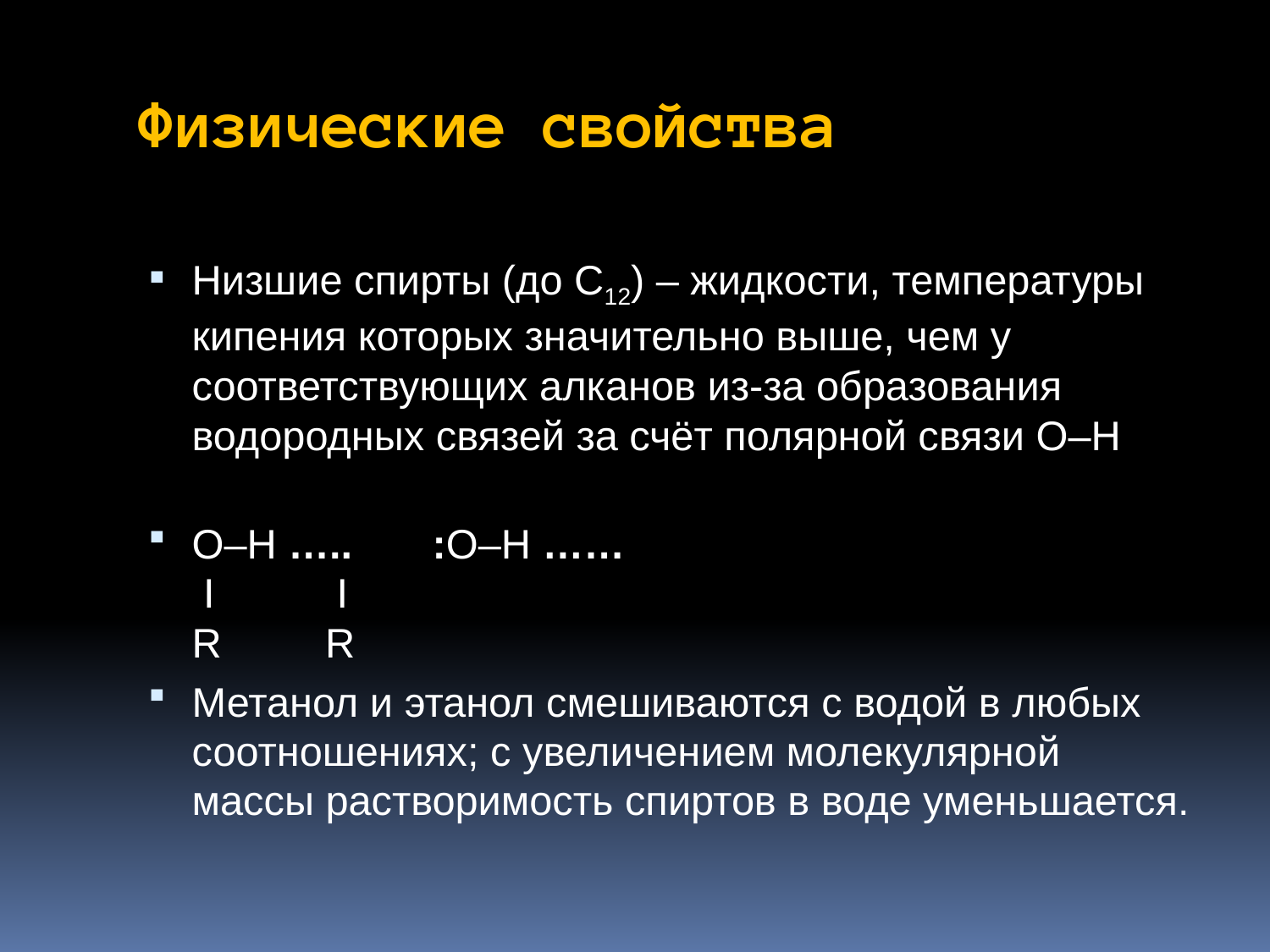

# Физические свойства
Низшие спирты (до С12) – жидкости, температуры кипения которых значительно выше, чем у соответствующих алканов из-за образования водородных связей за счёт полярной связи О–Н
O–H …..       :O–H ……
 I		    I
R		   R
Метанол и этанол смешиваются с водой в любых соотношениях; с увеличением молекулярной массы растворимость спиртов в воде уменьшается.